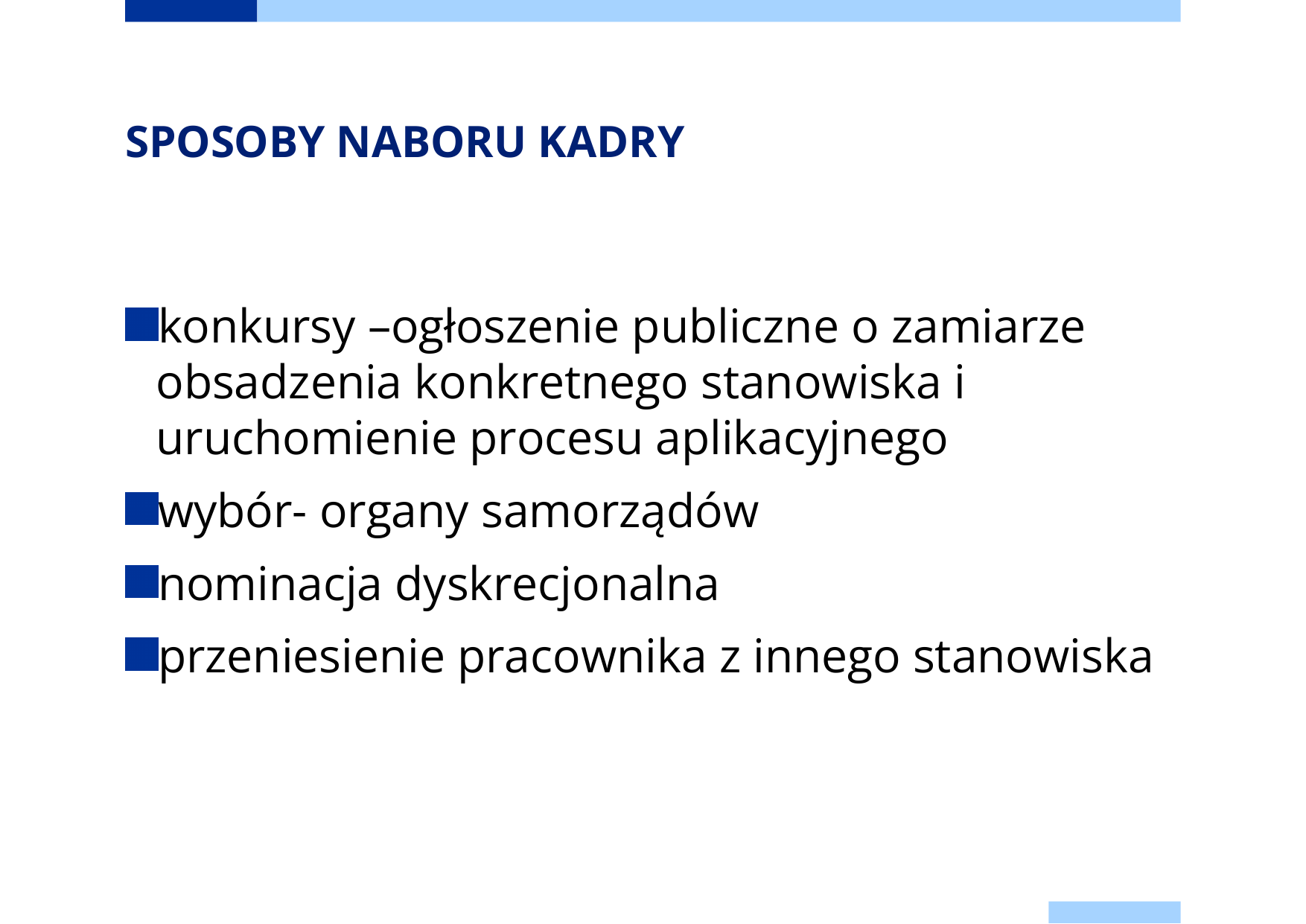

# SPOSOBY NABORU KADRY

konkursy –ogłoszenie publiczne o zamiarze obsadzenia konkretnego stanowiska i uruchomienie procesu aplikacyjnego
wybór- organy samorządów
nominacja dyskrecjonalna
przeniesienie pracownika z innego stanowiska